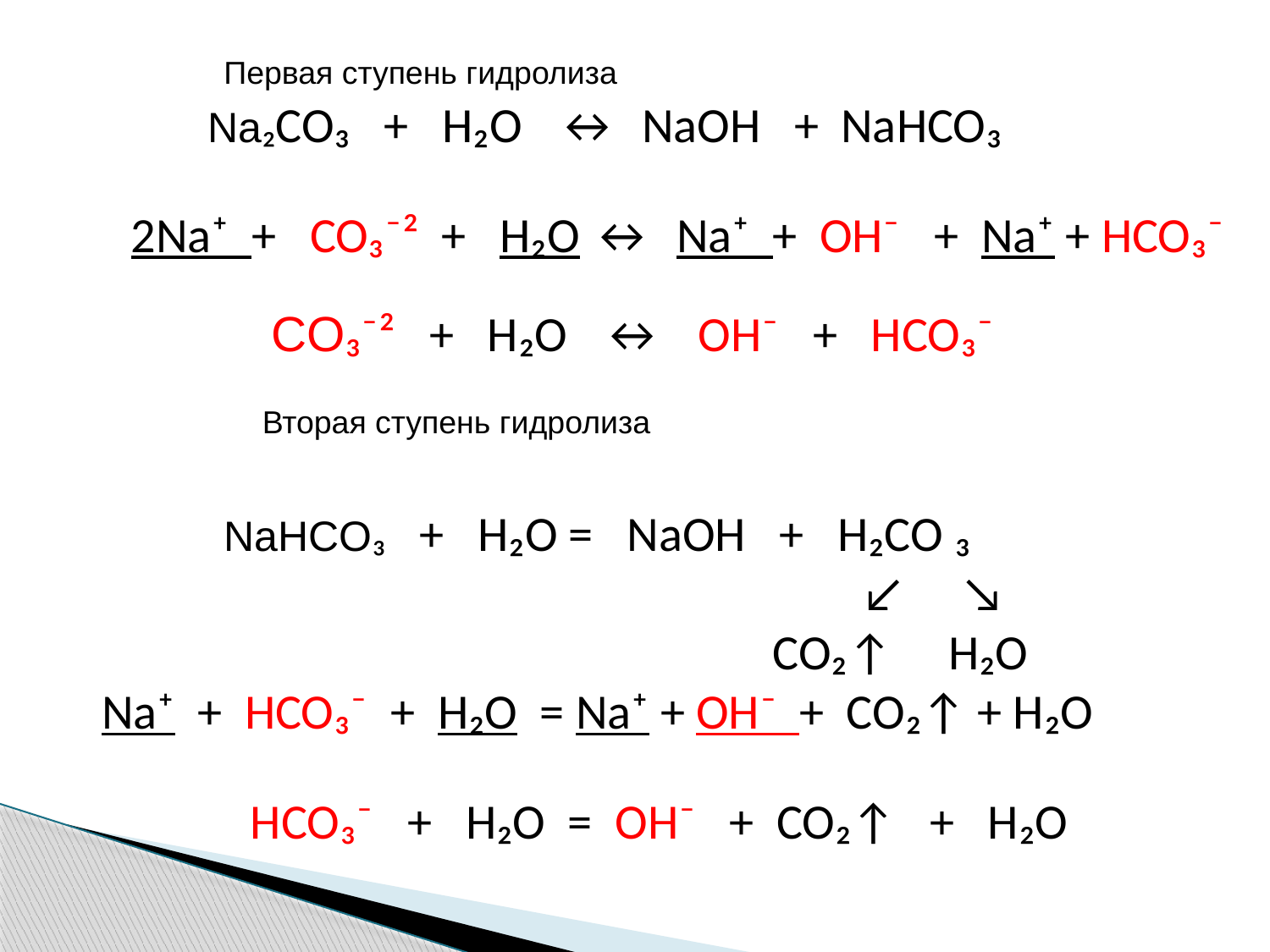

Na₂CO₃   +   H₂O   ↔  NaOH   +  NaHCO₃

         2Na⁺  +   CO₃⁻²  +   H₂O ↔  Na⁺  +  OH⁻   +  Na⁺ + HCO₃⁻
Первая ступень гидролиза
CO₃⁻²   +   H₂O   ↔   OH⁻   +   HCO₃⁻
Вторая ступень гидролиза
NaHCO₃   +   H₂O =   NaOH   +   H₂CO ₃
                                                            ↙     ↘
                                                      CO₂↑     H₂O
Na⁺  +  HCO₃⁻  +  H₂O  = Na⁺ + OH⁻  +  CO₂↑ + H₂O

           HCO₃⁻   +   H₂O  =  OH⁻   +  CO₂↑   +   H₂O